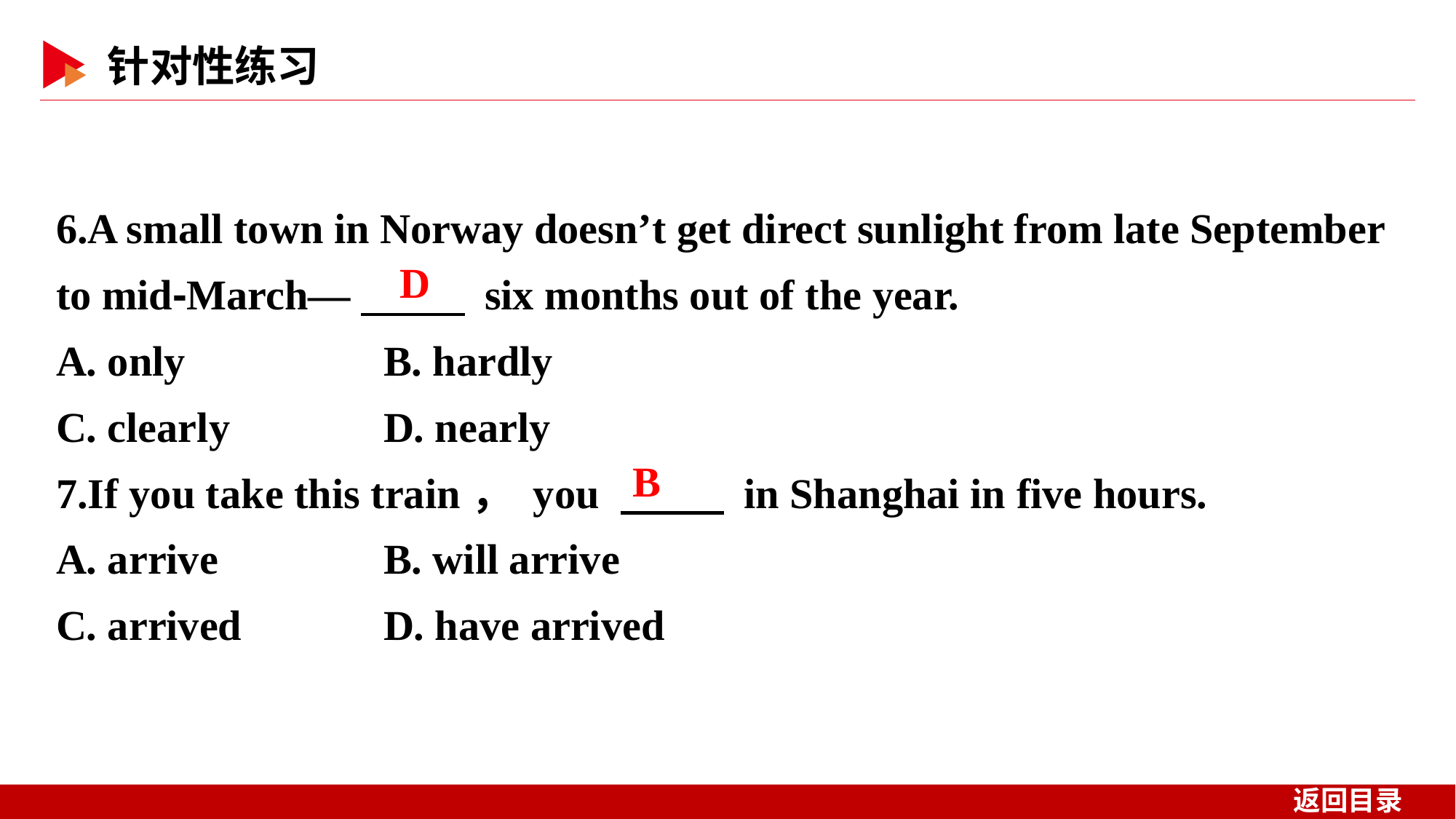

6.A small town in Norway doesn’t get direct sunlight from late September to mid⁃March—　  　 six months out of the year.
A. only                	B. hardly
C. clearly            	D. nearly
7.If you take this train， you 　  　 in Shanghai in five hours.
A. arrive           	B. will arrive
C. arrived       	D. have arrived
D
B